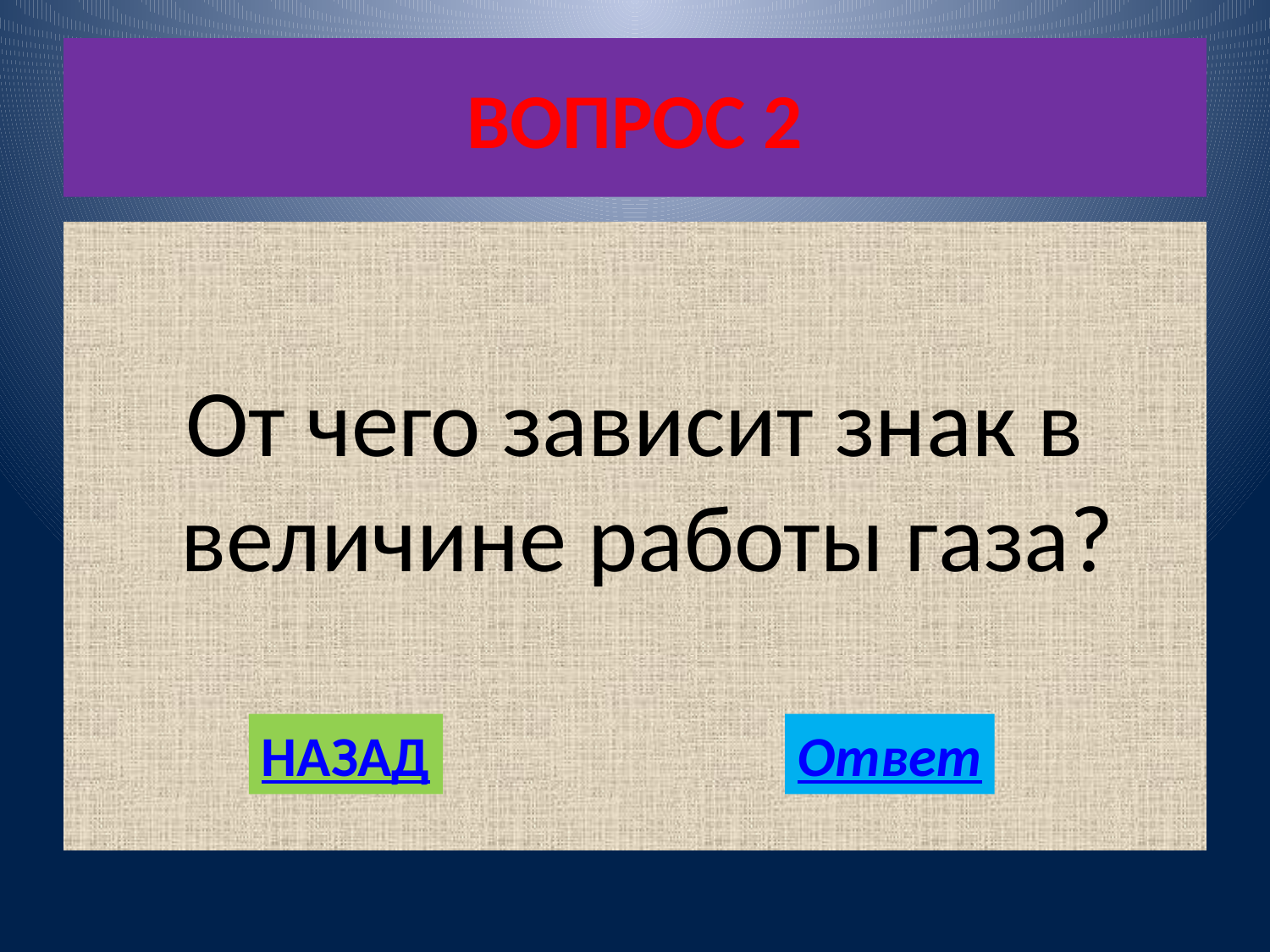

# ВОПРОС 2

От чего зависит знак в величине работы газа?

НАЗАД
Ответ